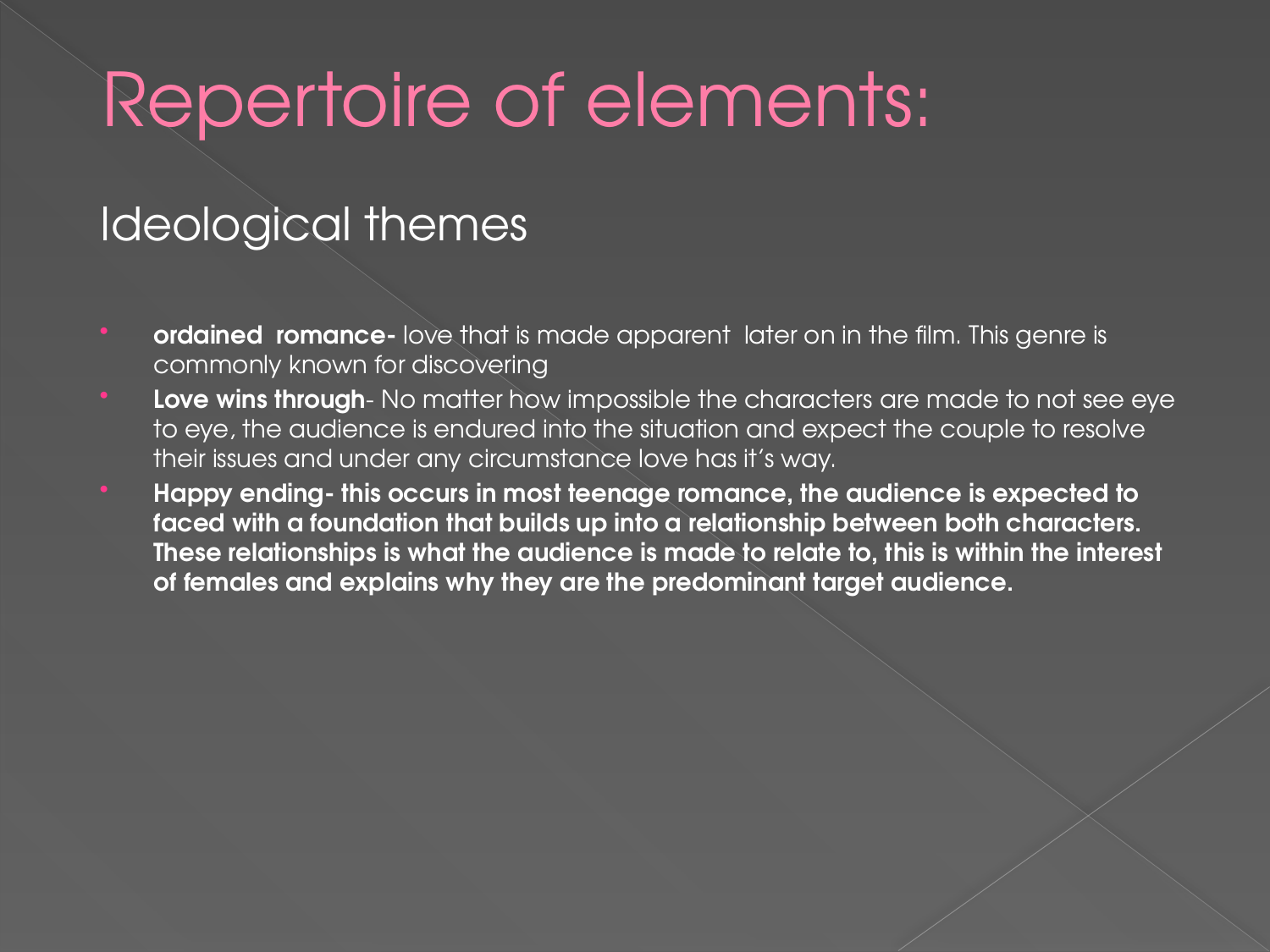

# Repertoire of elements:
Ideological themes

ordained  romance- love that is made apparent  later on in the film. This genre is commonly known for discovering
Love wins through- No matter how impossible the characters are made to not see eye to eye, the audience is endured into the situation and expect the couple to resolve their issues and under any circumstance love has it’s way.
Happy ending- this occurs in most teenage romance, the audience is expected to faced with a foundation that builds up into a relationship between both characters. These relationships is what the audience is made to relate to, this is within the interest of females and explains why they are the predominant target audience.